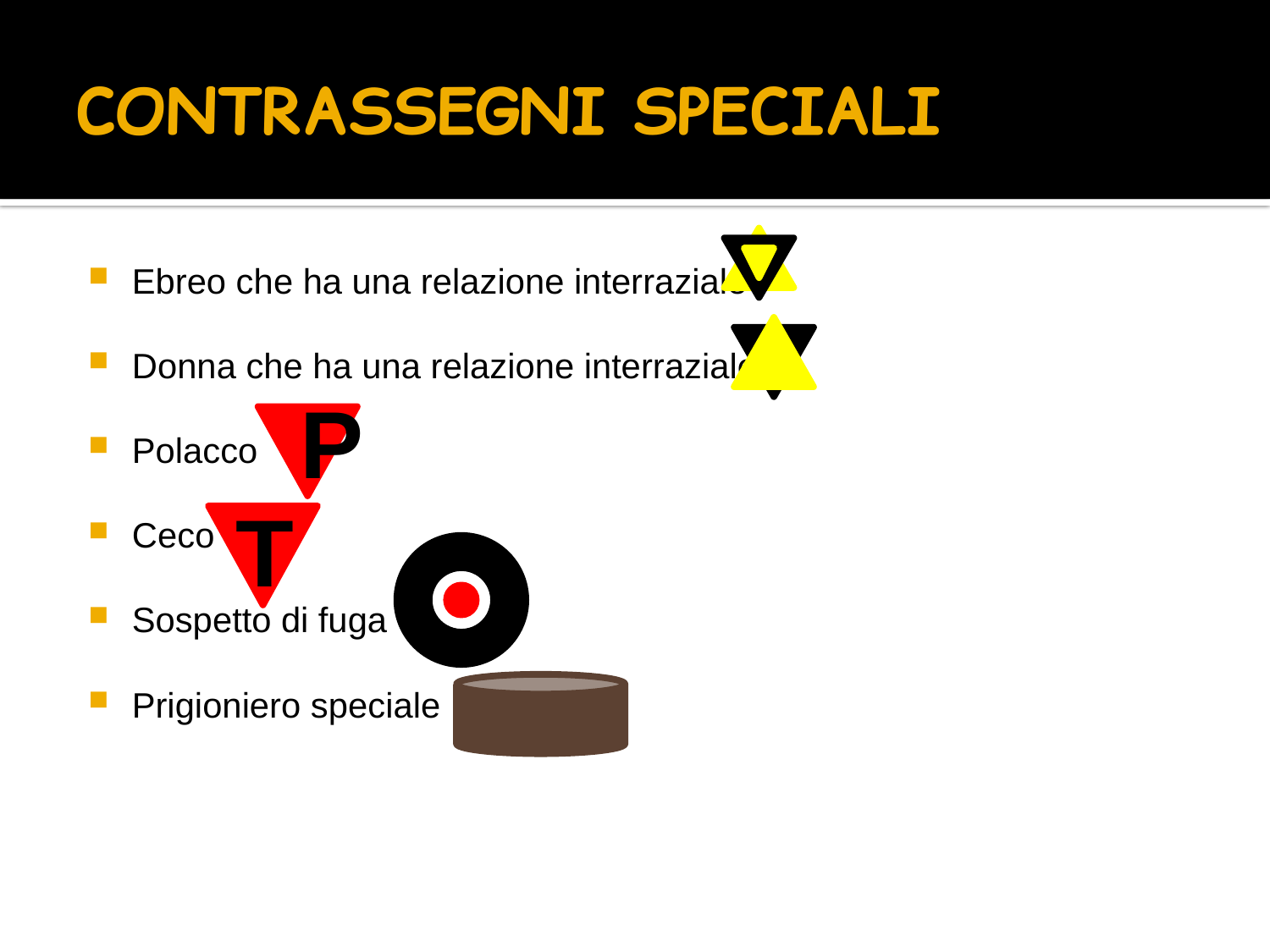

# CONTRASSEGNI SPECIALI

Ebreo che ha una relazione interraziale

Donna che ha una relazione interraziale

Polacco

Ceco

Sospetto di fuga

Prigioniero speciale

P

T